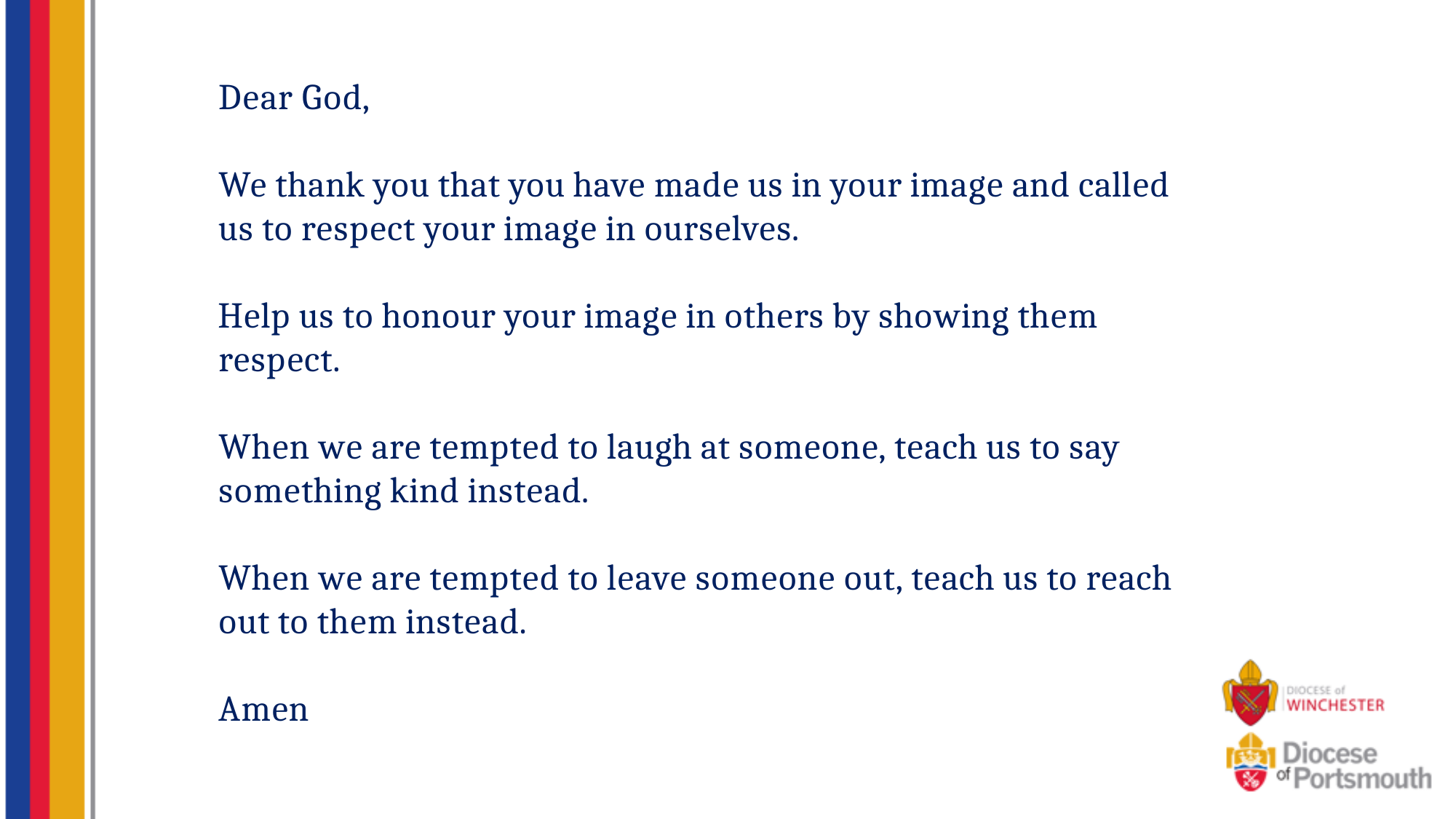

Dear God,

We thank you that you have made us in your image and called us to respect your image in ourselves.

Help us to honour your image in others by showing them respect.
When we are tempted to laugh at someone, teach us to say something kind instead.
When we are tempted to leave someone out, teach us to reach out to them instead.

Amen